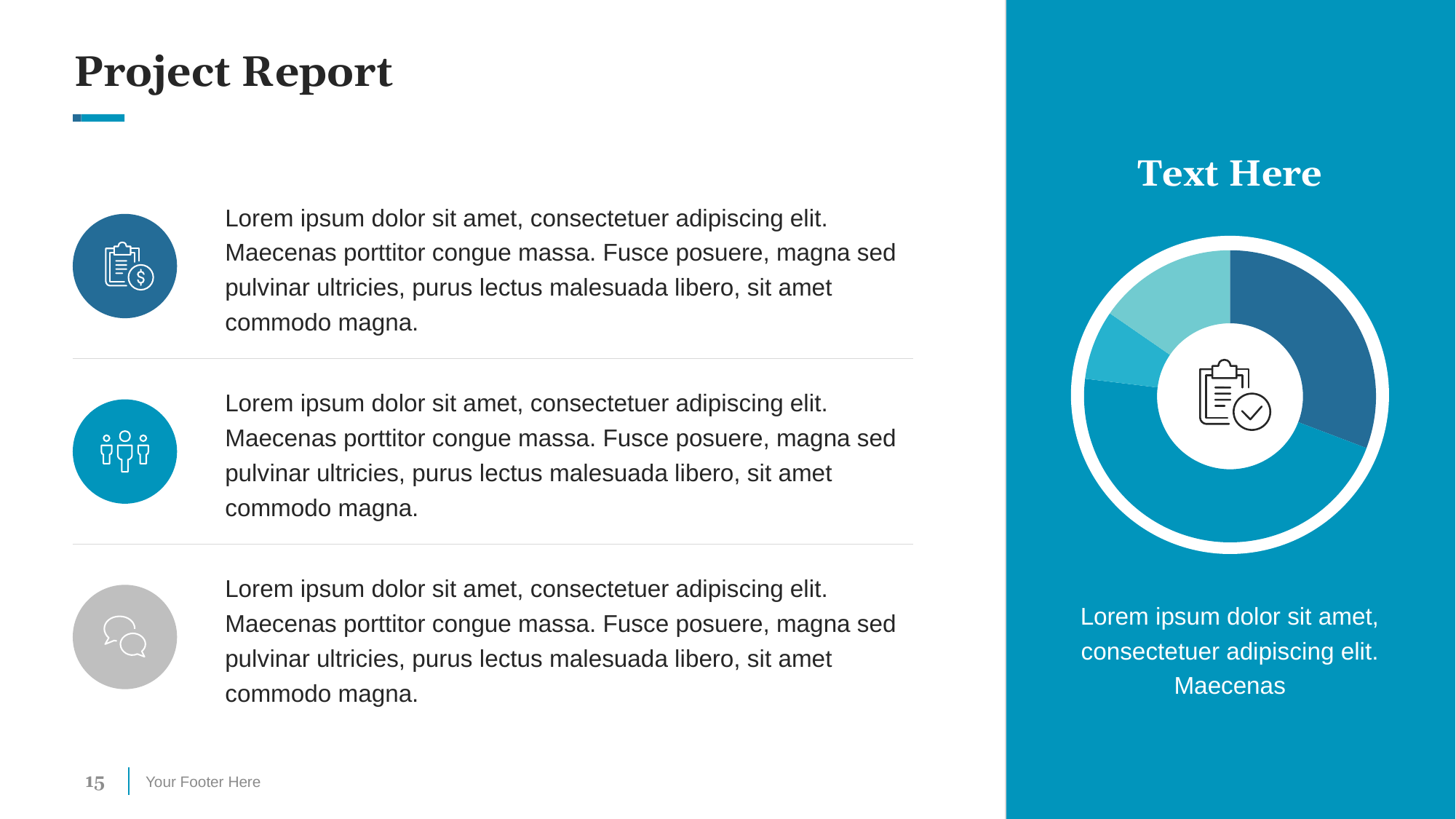

# Project Report
Text Here

Lorem ipsum dolor sit amet, consectetuer adipiscing elit. Maecenas porttitor congue massa. Fusce posuere, magna sed pulvinar ultricies, purus lectus malesuada libero, sit amet commodo magna.

### Chart

| Category | Sales |
|---|---|
| 1st Qtr | 4.0 |
| 2nd Qtr | 6.0 |
| 3rd Qtr | 1.0 |
| 4th Qtr | 2.0 |

Lorem ipsum dolor sit amet, consectetuer adipiscing elit. Maecenas porttitor congue massa. Fusce posuere, magna sed pulvinar ultricies, purus lectus malesuada libero, sit amet commodo magna.

Lorem ipsum dolor sit amet, consectetuer adipiscing elit. Maecenas porttitor congue massa. Fusce posuere, magna sed pulvinar ultricies, purus lectus malesuada libero, sit amet commodo magna.
Lorem ipsum dolor sit amet, consectetuer adipiscing elit. Maecenas

15
Your Footer Here